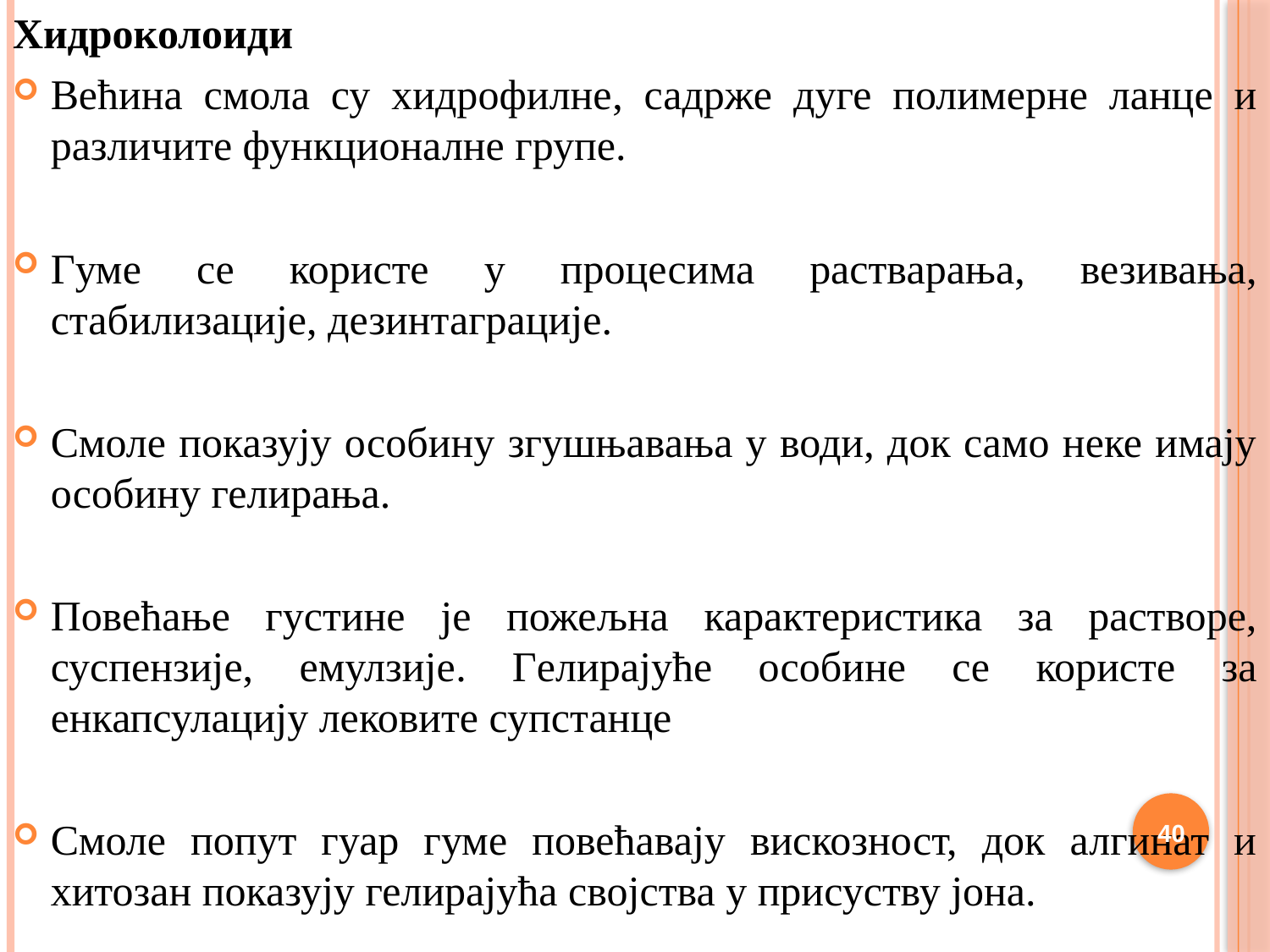

Хидроколоиди
Већина смола су хидрофилне, садрже дуге полимерне ланце и различите функционалне групе.

Гуме се користе у процесима растварања, везивања, стабилизације, дезинтаграције.

Смоле показују особину згушњавања у води, док само неке имају особину гелирања.

Повећање густине је пожељна карактеристика за растворе, суспензије, емулзије. Гелирајуће особине се користе за енкапсулацију лековите супстанце

Смоле попут гуар гуме повећавају вискозност, док алгинат и хитозан показују гелирајућа својства у присуству јона.
40